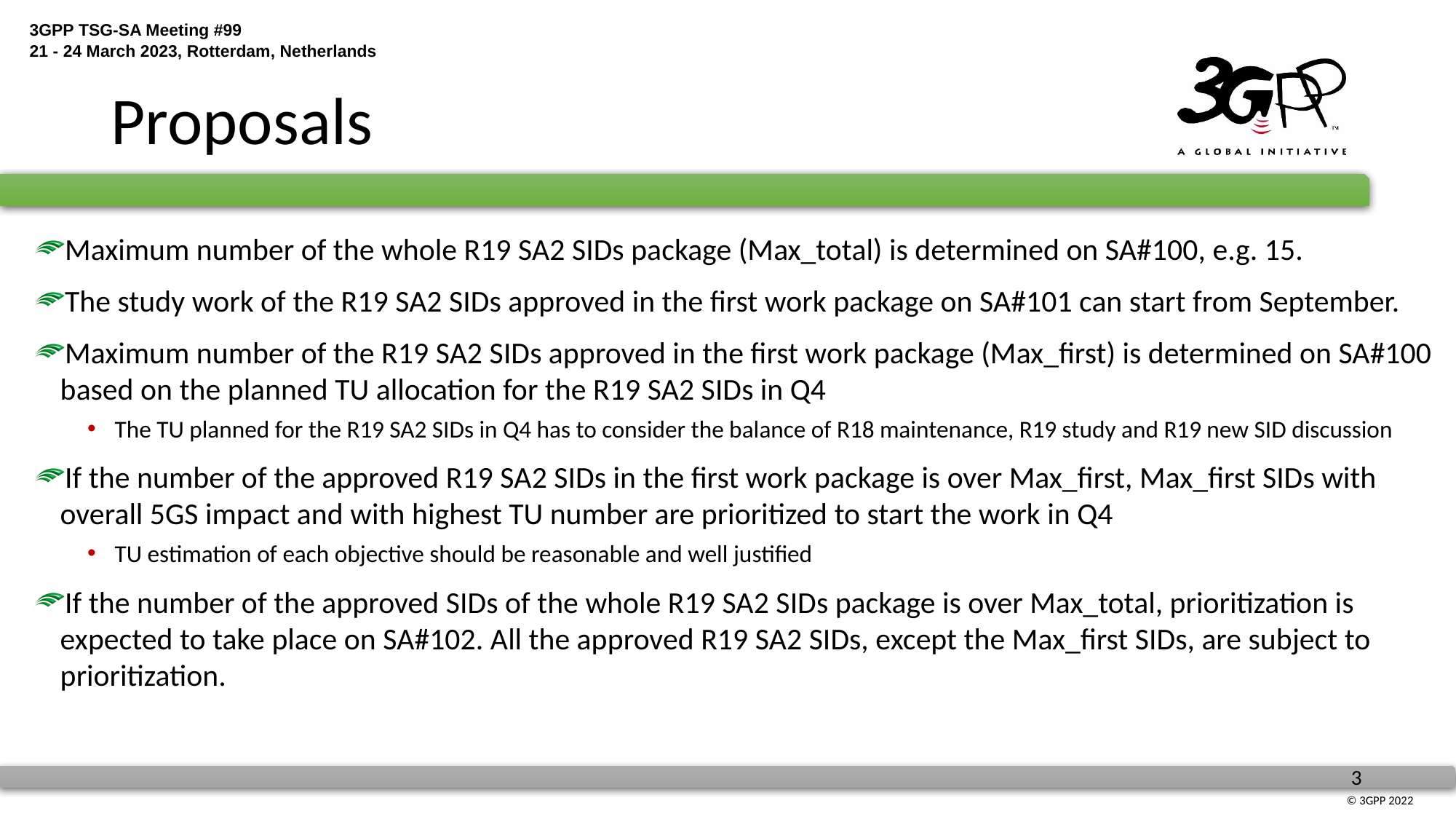

# Proposals
Maximum number of the whole R19 SA2 SIDs package (Max_total) is determined on SA#100, e.g. 15.
The study work of the R19 SA2 SIDs approved in the first work package on SA#101 can start from September.
Maximum number of the R19 SA2 SIDs approved in the first work package (Max_first) is determined on SA#100 based on the planned TU allocation for the R19 SA2 SIDs in Q4
The TU planned for the R19 SA2 SIDs in Q4 has to consider the balance of R18 maintenance, R19 study and R19 new SID discussion
If the number of the approved R19 SA2 SIDs in the first work package is over Max_first, Max_first SIDs with overall 5GS impact and with highest TU number are prioritized to start the work in Q4
TU estimation of each objective should be reasonable and well justified
If the number of the approved SIDs of the whole R19 SA2 SIDs package is over Max_total, prioritization is expected to take place on SA#102. All the approved R19 SA2 SIDs, except the Max_first SIDs, are subject to prioritization.